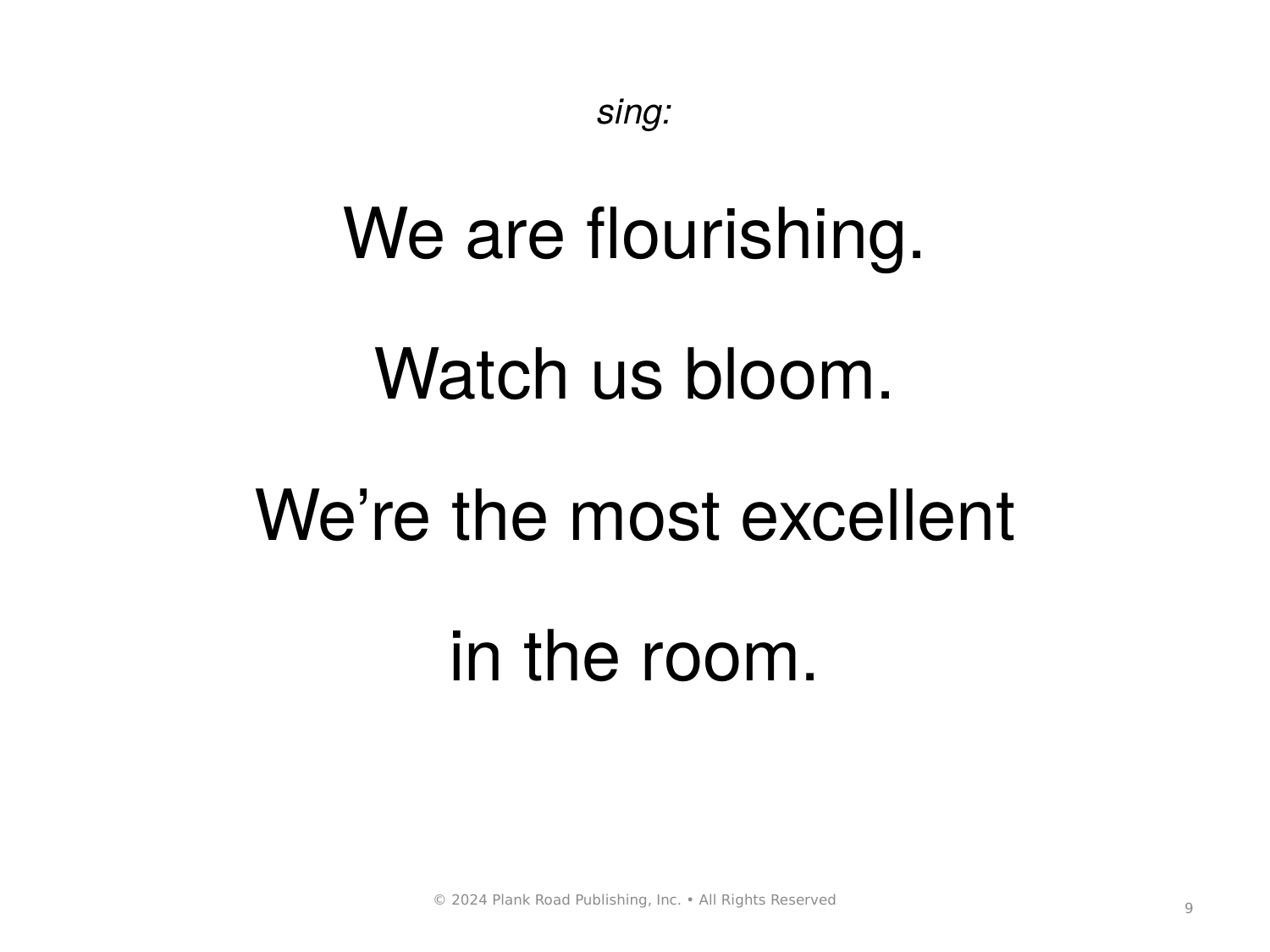

sing:
We are flourishing.
Watch us bloom.
We’re the most excellent
in the room.

9